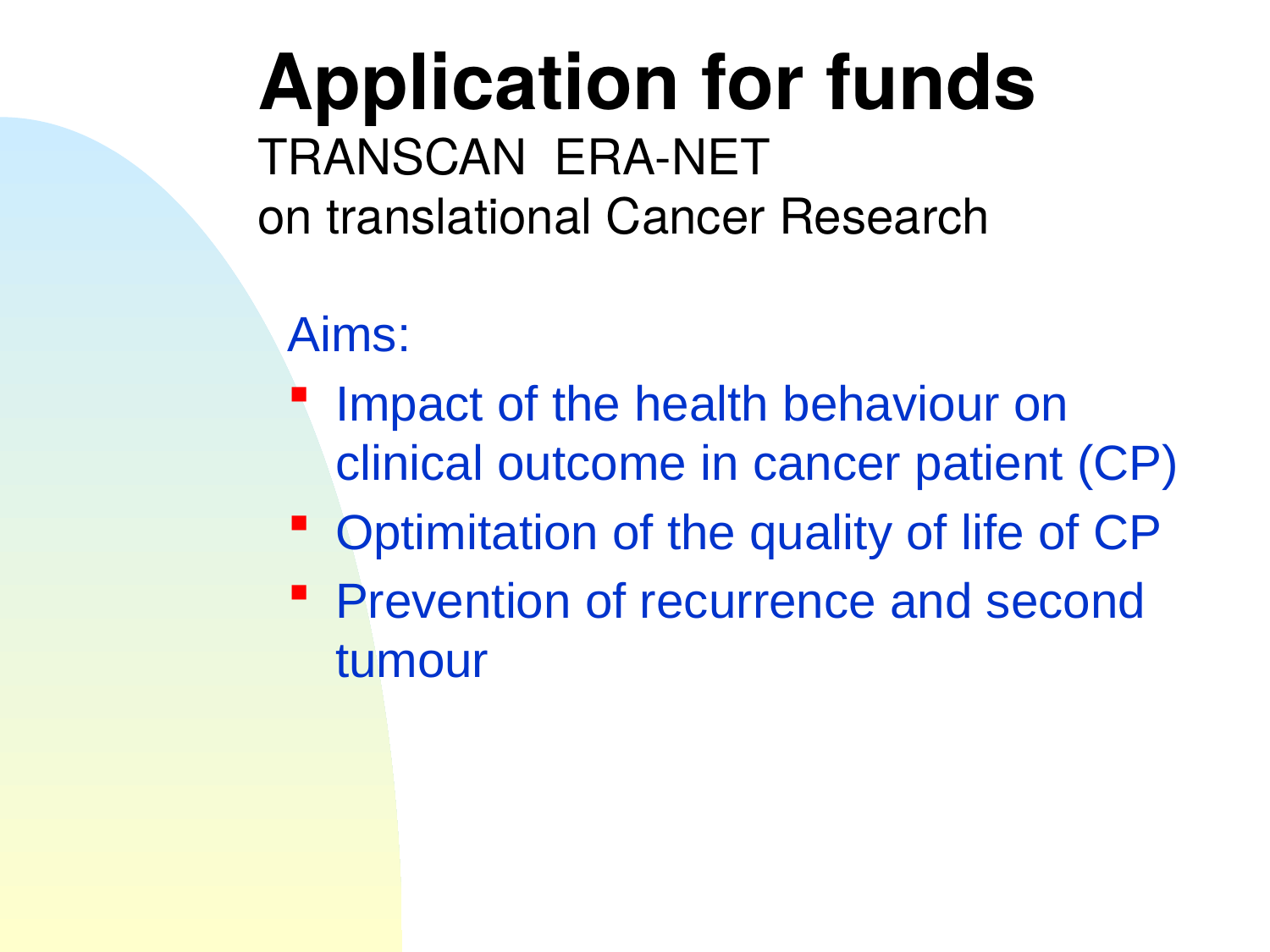

# Application for funds TRANSCAN  ERA-NET on translational Cancer Research

Aims:
Impact of the health behaviour on clinical outcome in cancer patient (CP)
Optimitation of the quality of life of CP
Prevention of recurrence and second tumour